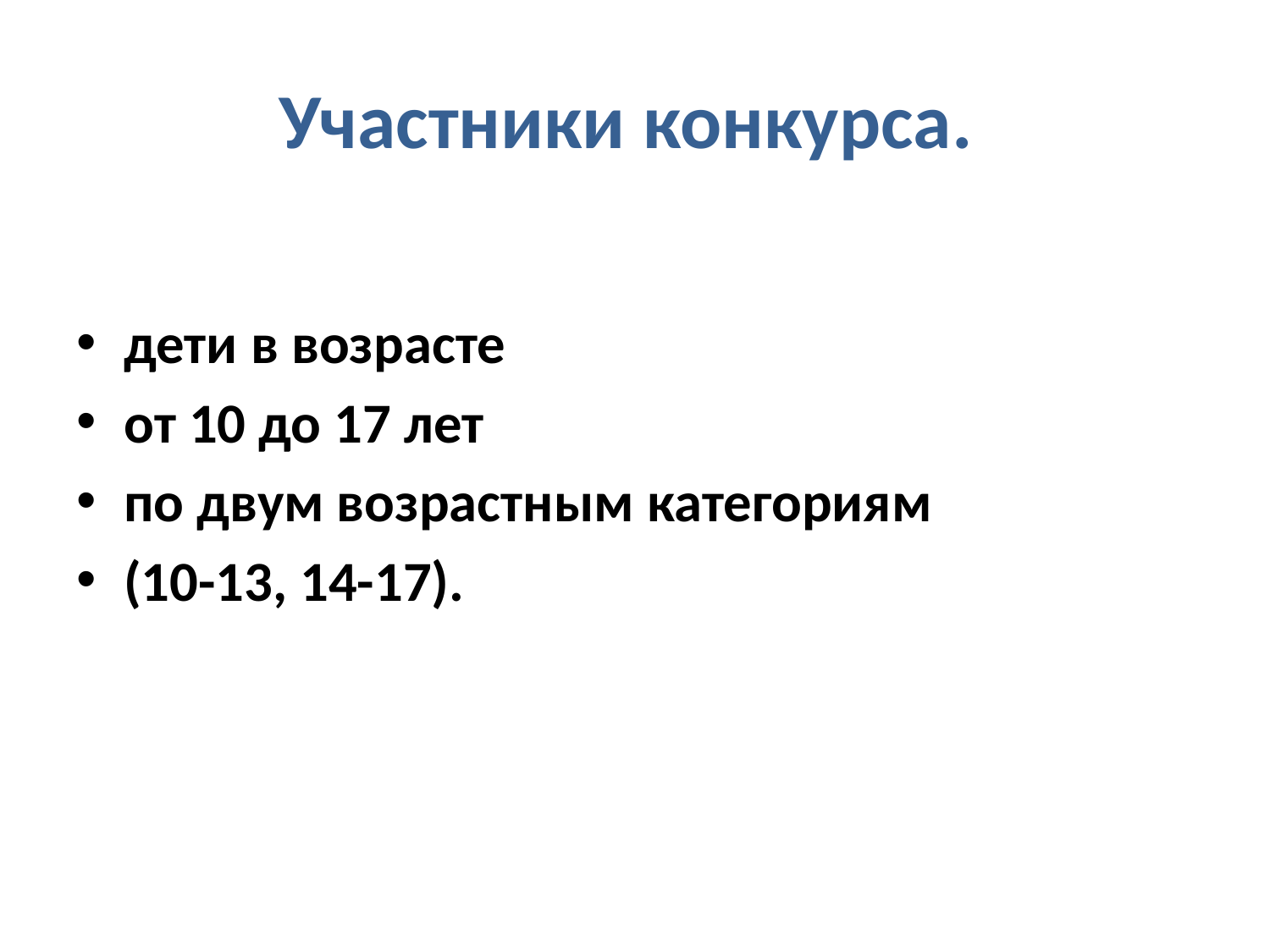

# Участники конкурса.

дети в возрасте
от 10 до 17 лет
по двум возрастным категориям
(10-13, 14-17).